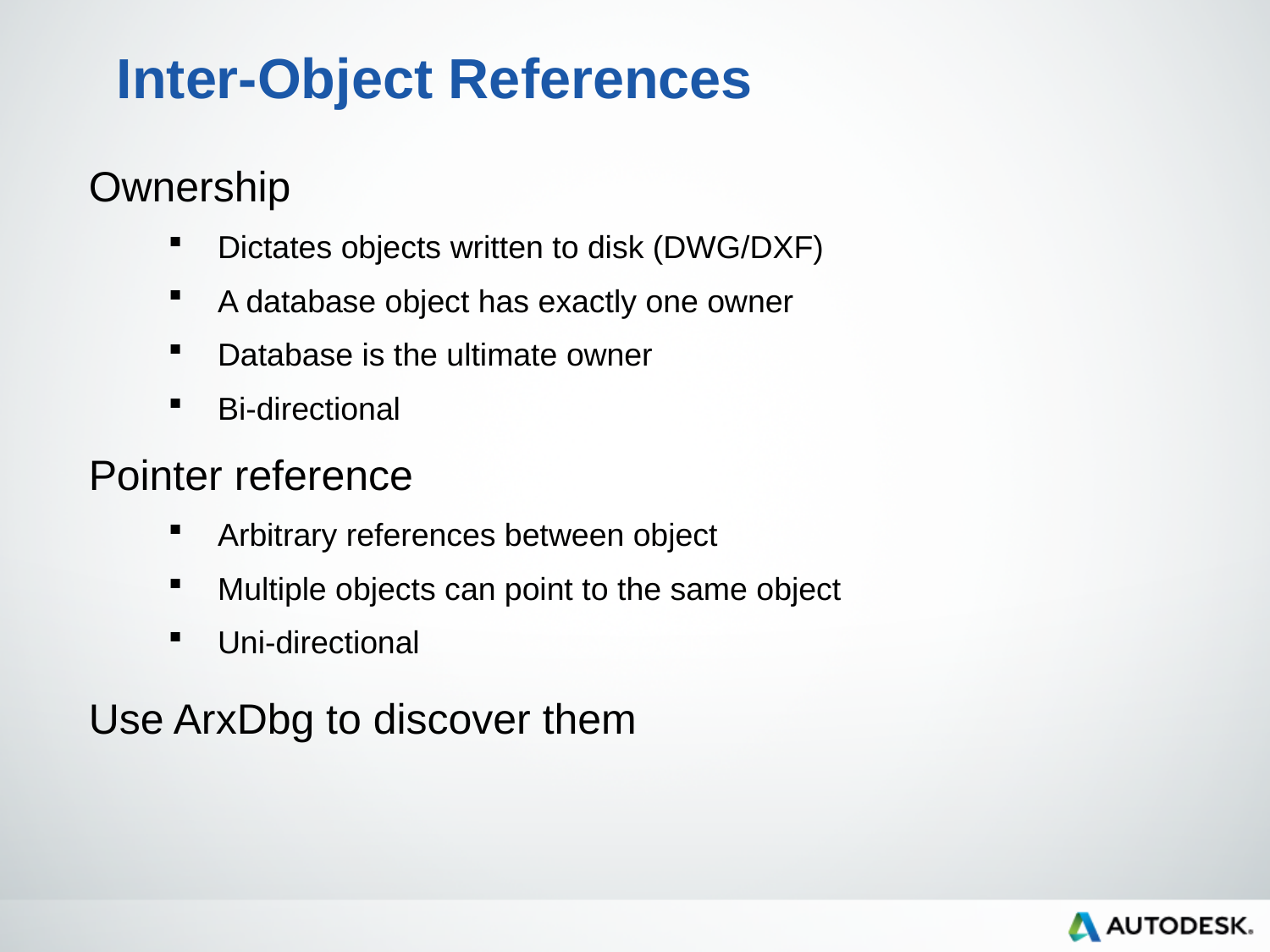

# Inter-Object References
Ownership
Dictates objects written to disk (DWG/DXF)
A database object has exactly one owner
Database is the ultimate owner
Bi-directional
Pointer reference
Arbitrary references between object
Multiple objects can point to the same object
Uni-directional
Use ArxDbg to discover them